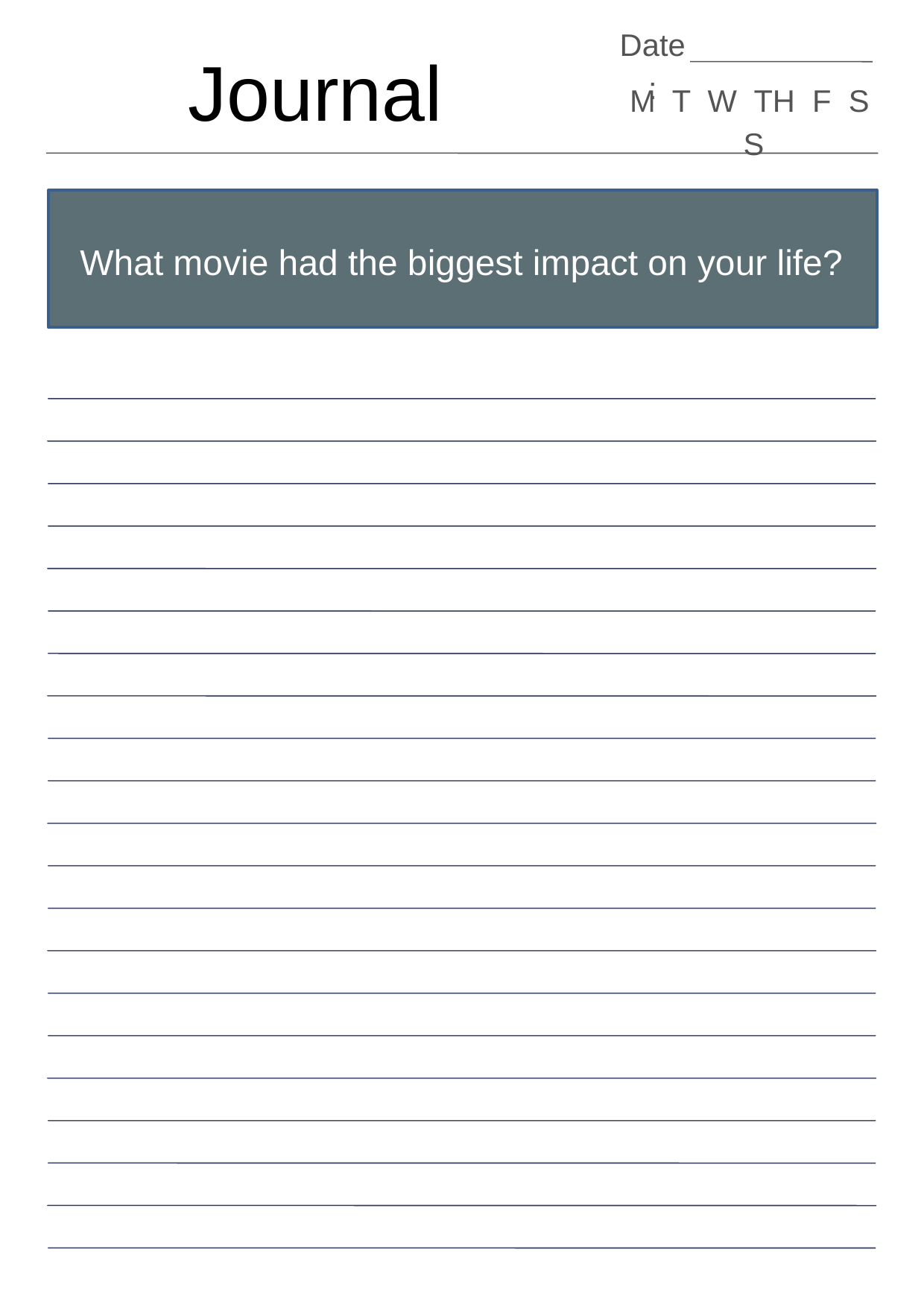

Date:
Journal

M  T  W  TH  F  S  S

What movie had the biggest impact on your life?